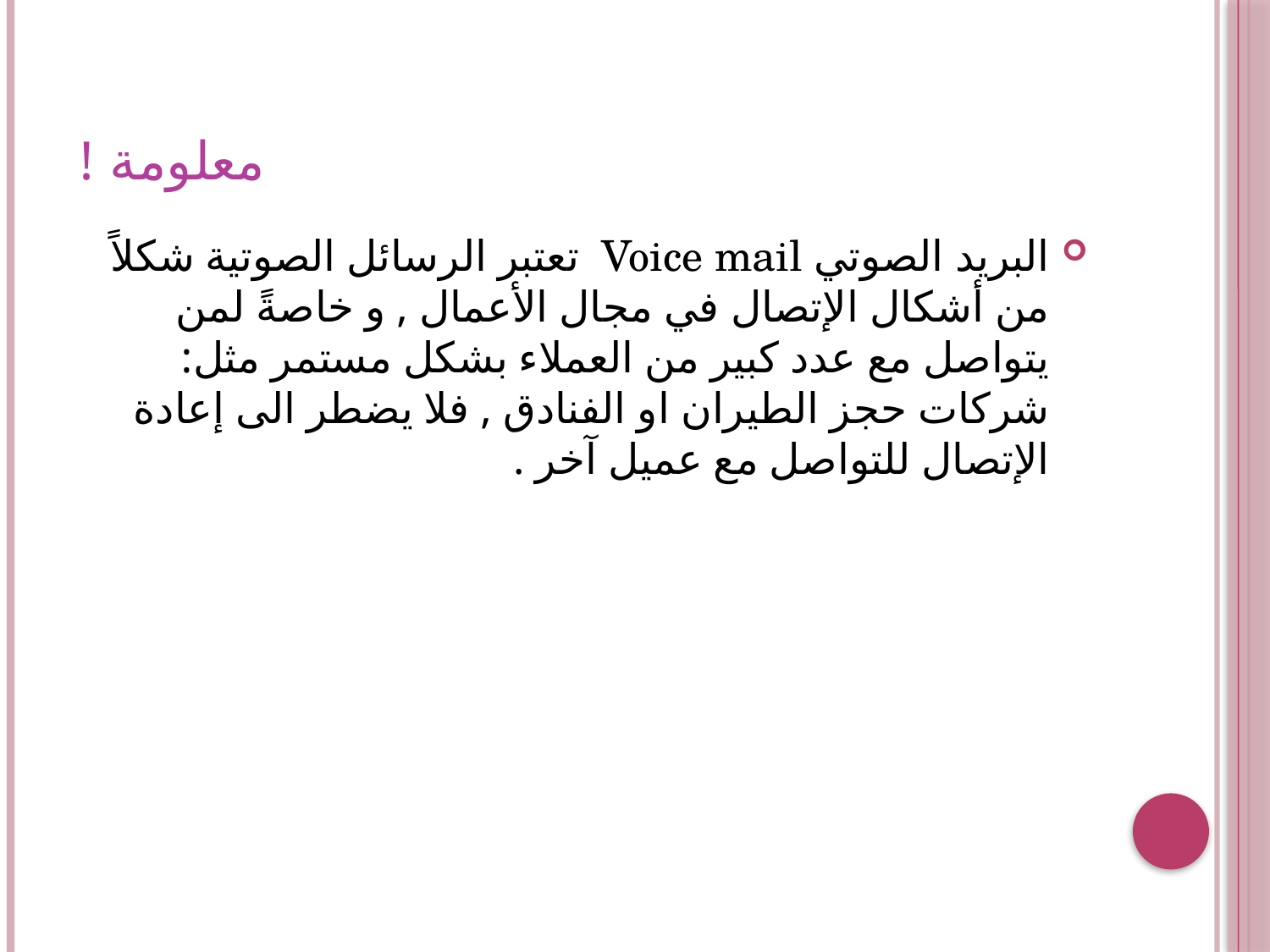

# معلومة !
البريد الصوتي Voice mail  تعتبر الرسائل الصوتية شكلاً من أشكال الإتصال في مجال الأعمال , و خاصةً لمن يتواصل مع عدد كبير من العملاء بشكل مستمر مثل: شركات حجز الطيران او الفنادق , فلا يضطر الى إعادة الإتصال للتواصل مع عميل آخر .